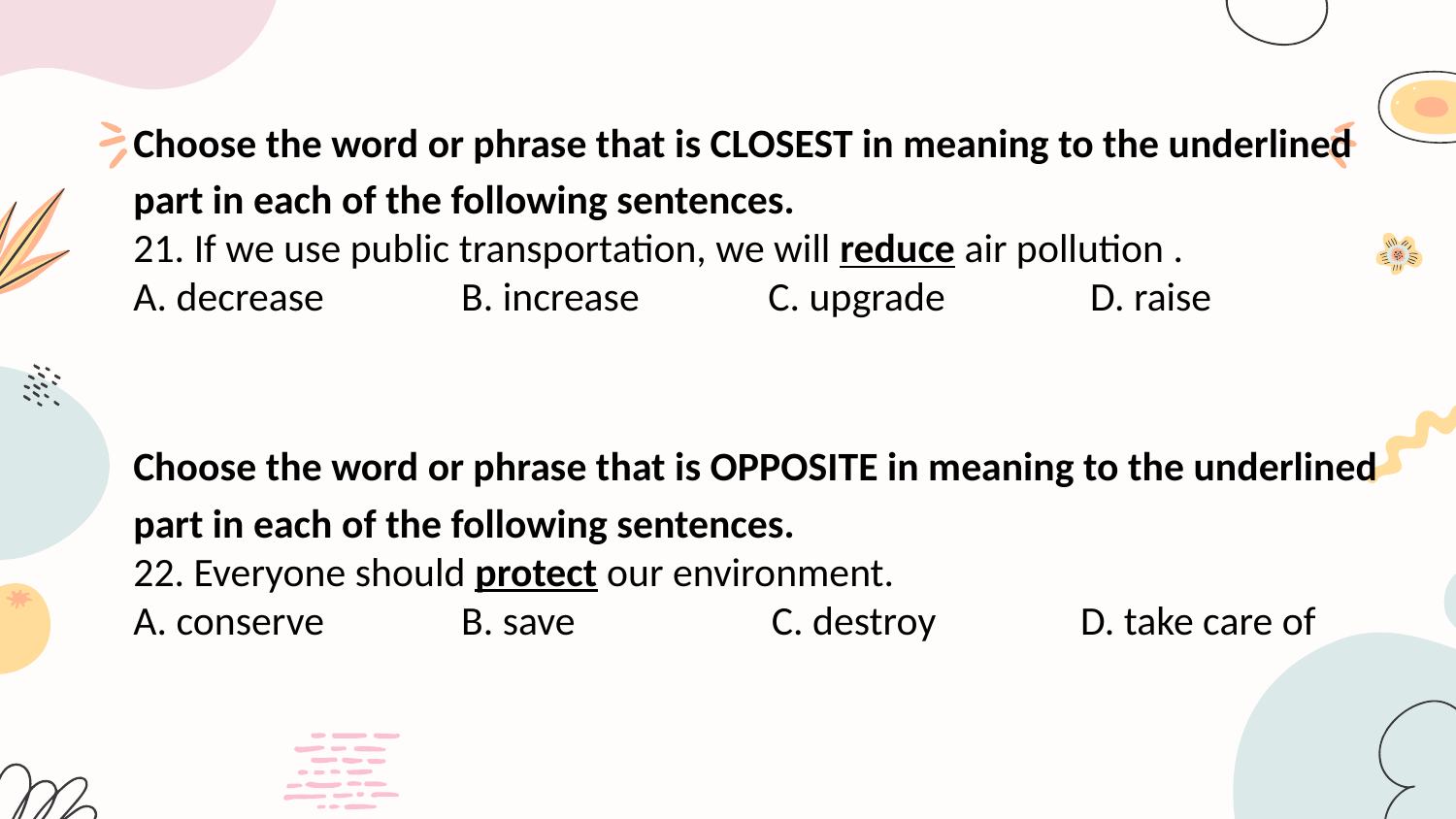

Choose the word or phrase that is CLOSEST in meaning to the underlined part in each of the following sentences.
21. If we use public transportation, we will reduce air pollution .
A. decrease     	    B. increase              C. upgrade	               D. raise

Choose the word or phrase that is OPPOSITE in meaning to the underlined part in each of the following sentences.
22. Everyone should protect our environment.
A. conserve	    B. save	              C. destroy	        D. take care of